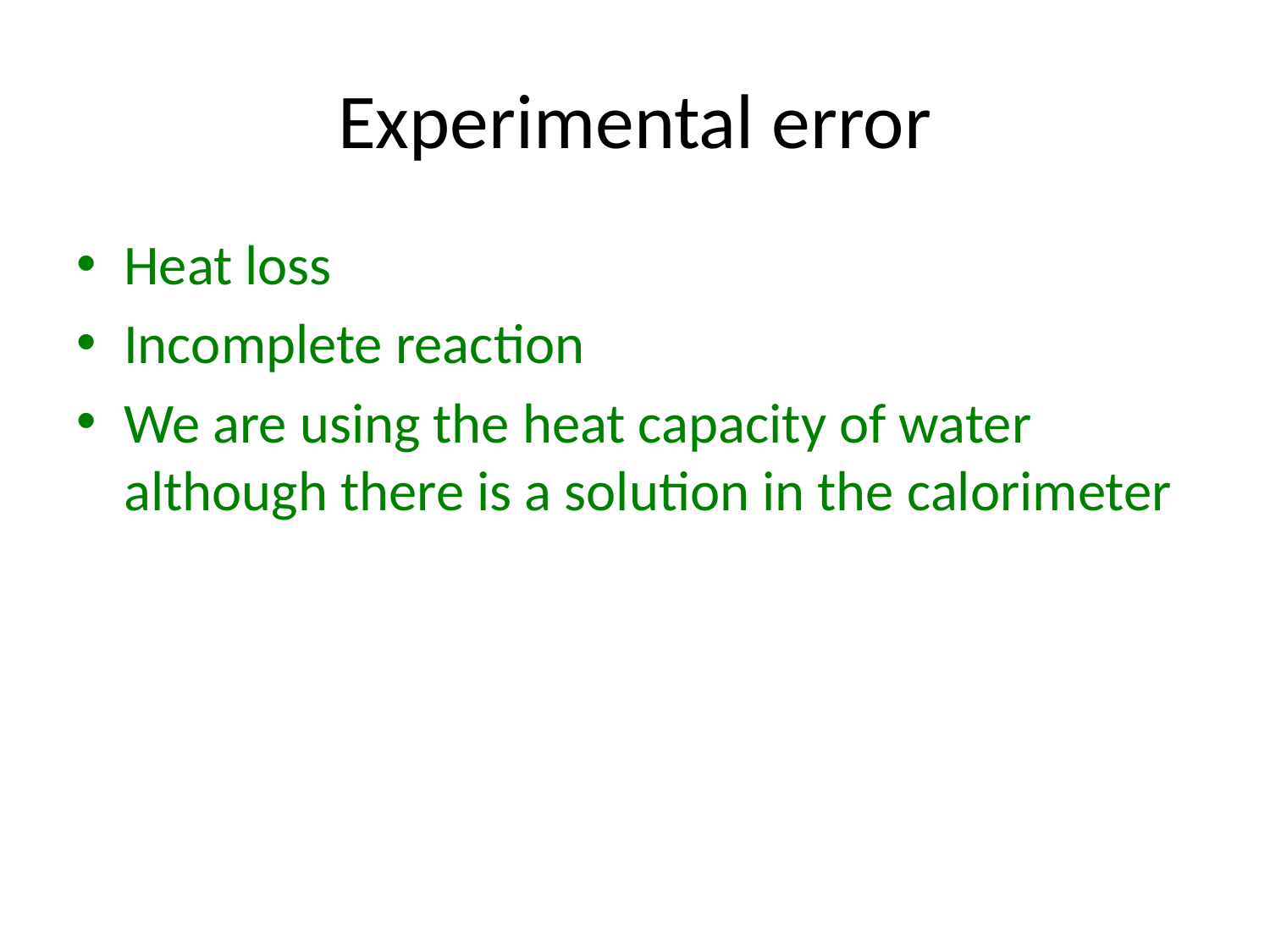

# Experimental error
Heat loss
Incomplete reaction
We are using the heat capacity of water although there is a solution in the calorimeter